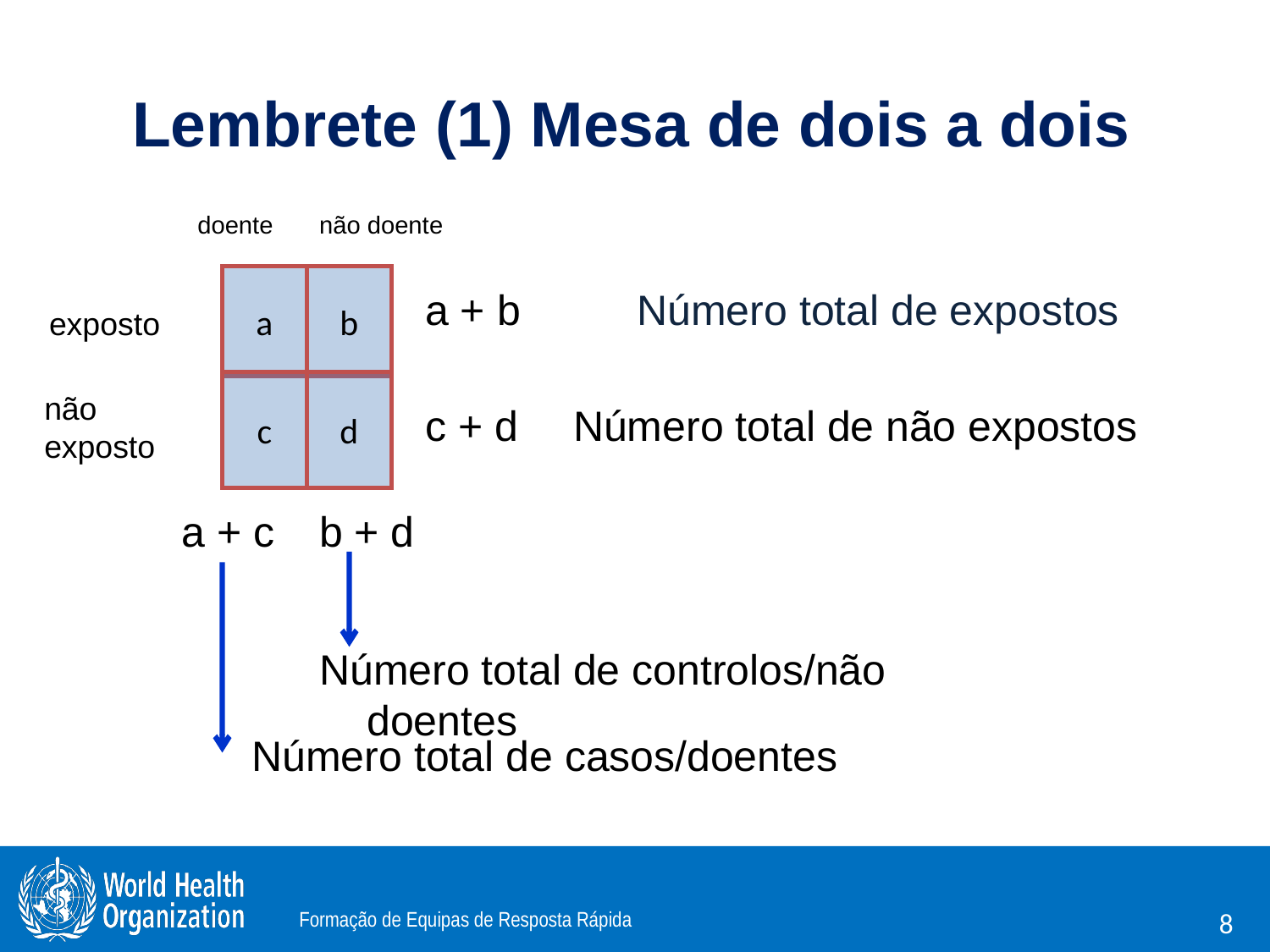

Lembrete (1) Mesa de dois a dois
#
doente
não doente
a
b
exposto
c
d
não exposto
Número total de expostos
a + b
c + d
Número total de não expostos
a + c
b + d

Número total de controlos/não doentes
Número total de casos/doentes